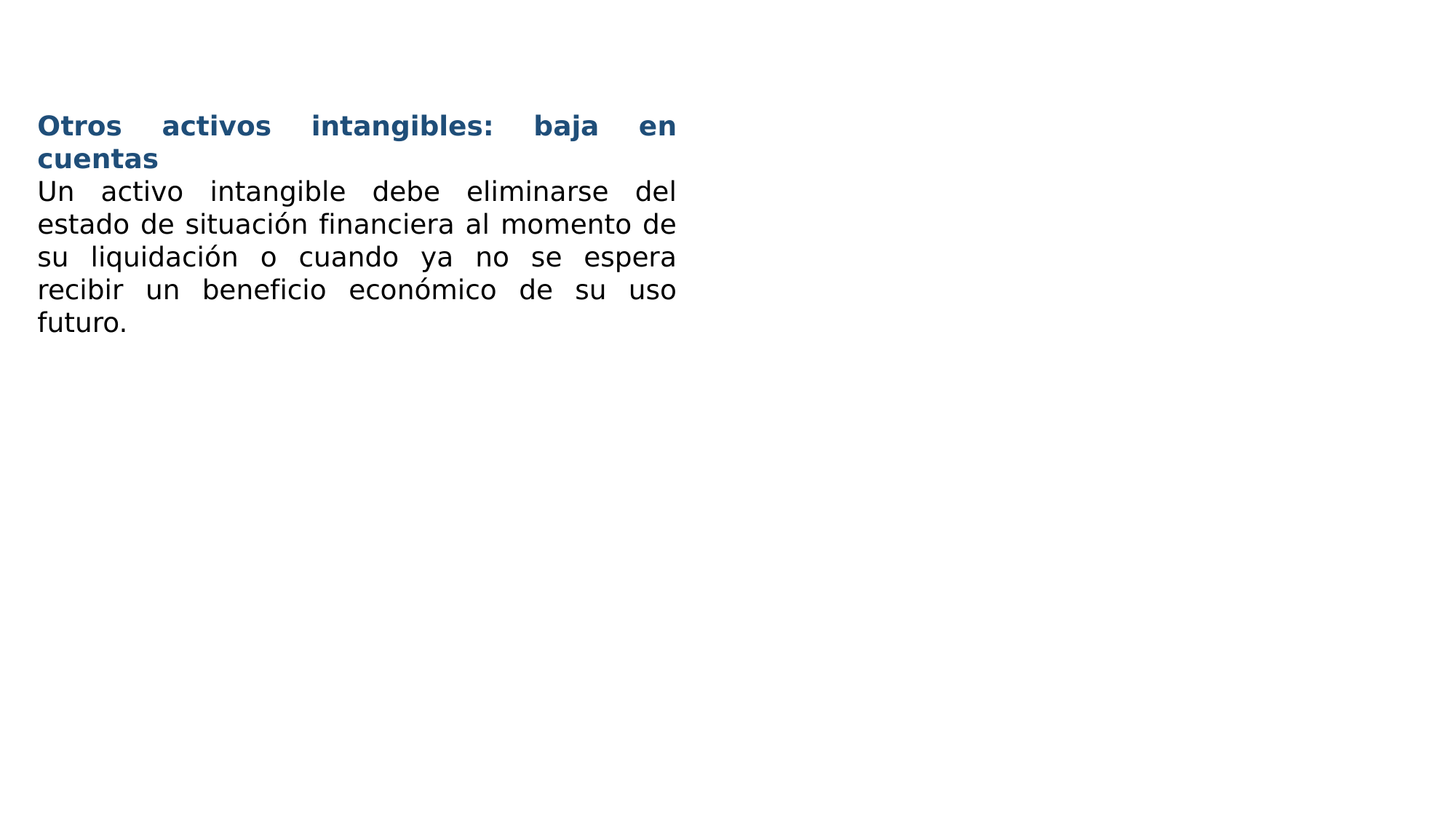

Otros activos intangibles: baja en cuentas
Un activo intangible debe eliminarse del estado de situación financiera al momento de su liquidación o cuando ya no se espera recibir un beneficio económico de su uso futuro.